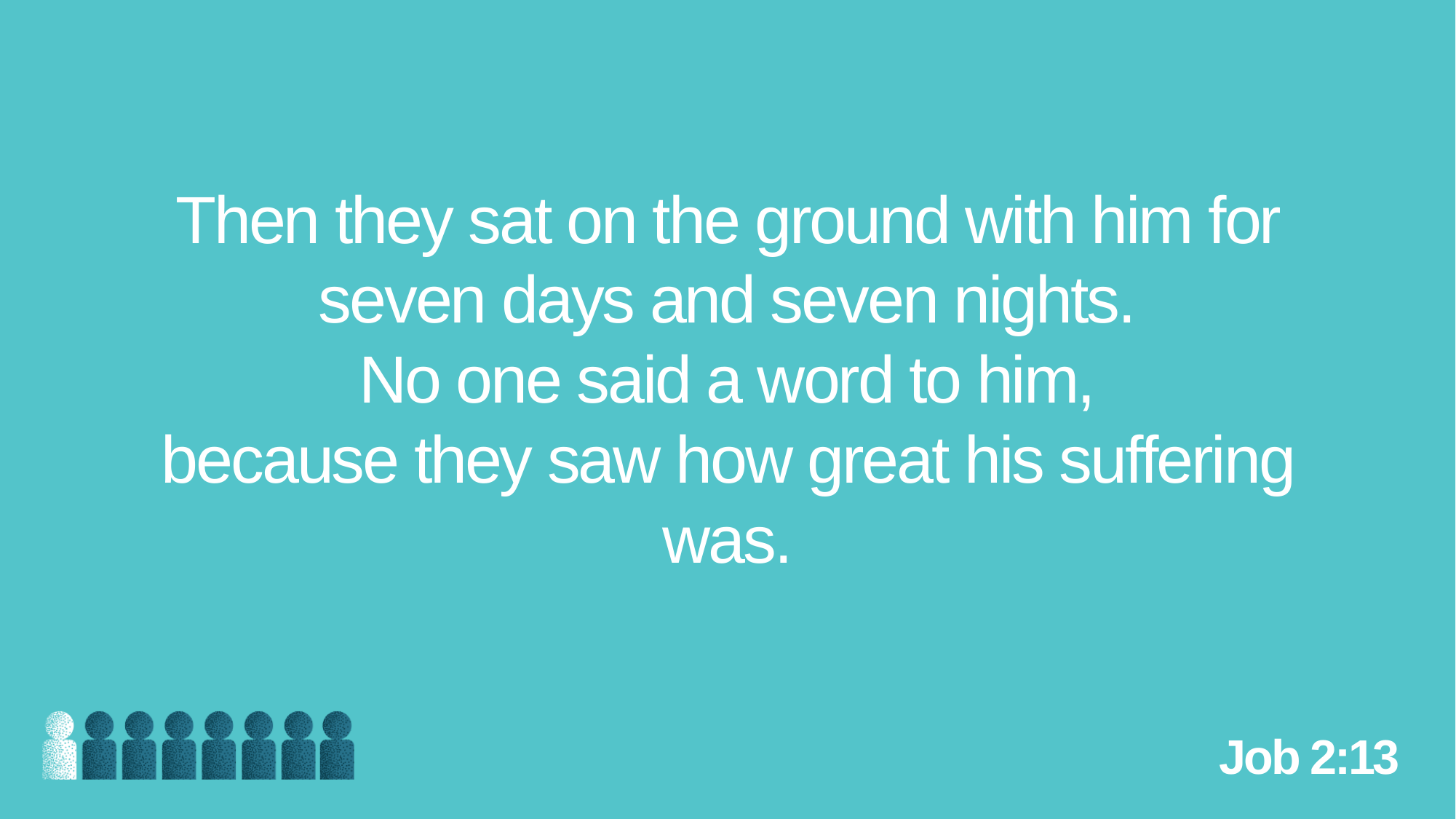

Then they sat on the ground with him for seven days and seven nights.
No one said a word to him,
because they saw how great his suffering was.
Job 2:13